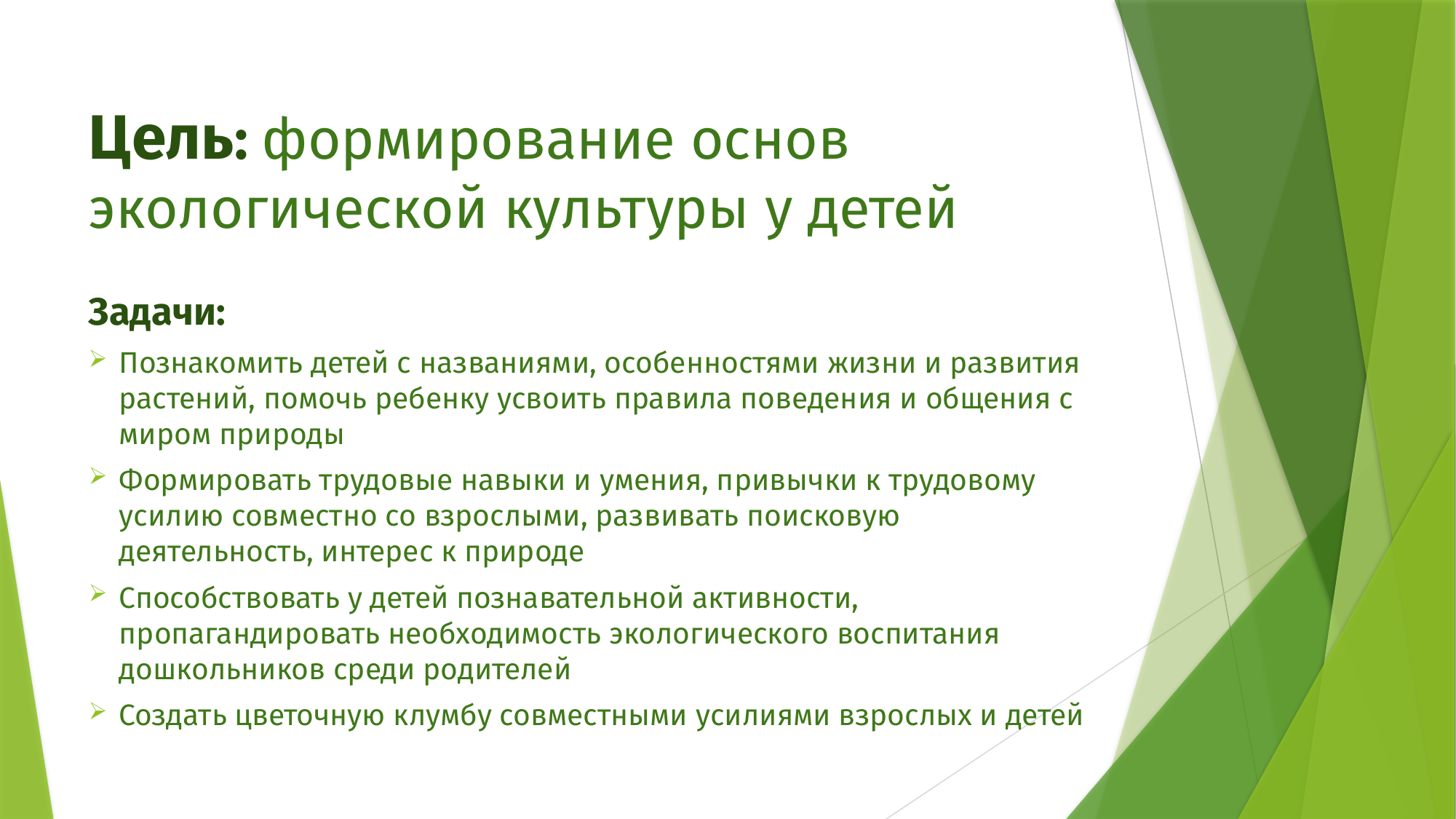

# Цель: формирование основ экологической культуры у детей
Задачи:
Познакомить детей с названиями, особенностями жизни и развития растений, помочь ребенку усвоить правила поведения и общения с миром природы
Формировать трудовые навыки и умения, привычки к трудовому усилию совместно со взрослыми, развивать поисковую деятельность, интерес к природе
Способствовать у детей познавательной активности, пропагандировать необходимость экологического воспитания дошкольников среди родителей
Создать цветочную клумбу совместными усилиями взрослых и детей